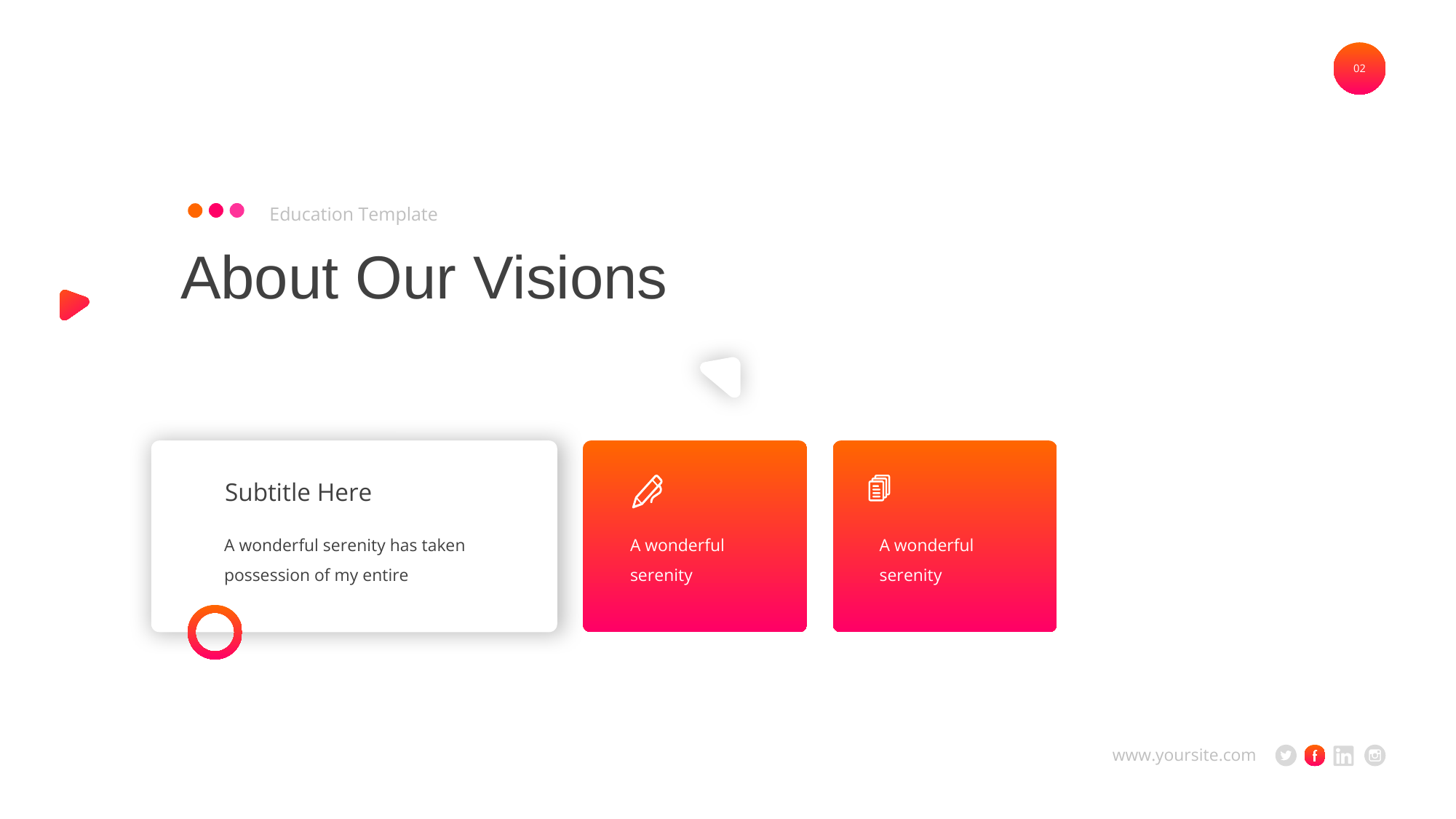

02

Education Template

About Our Visions

Subtitle Here

A wonderful serenity has taken possession of my entire
A wonderful serenity
A wonderful serenity

www.yoursite.com